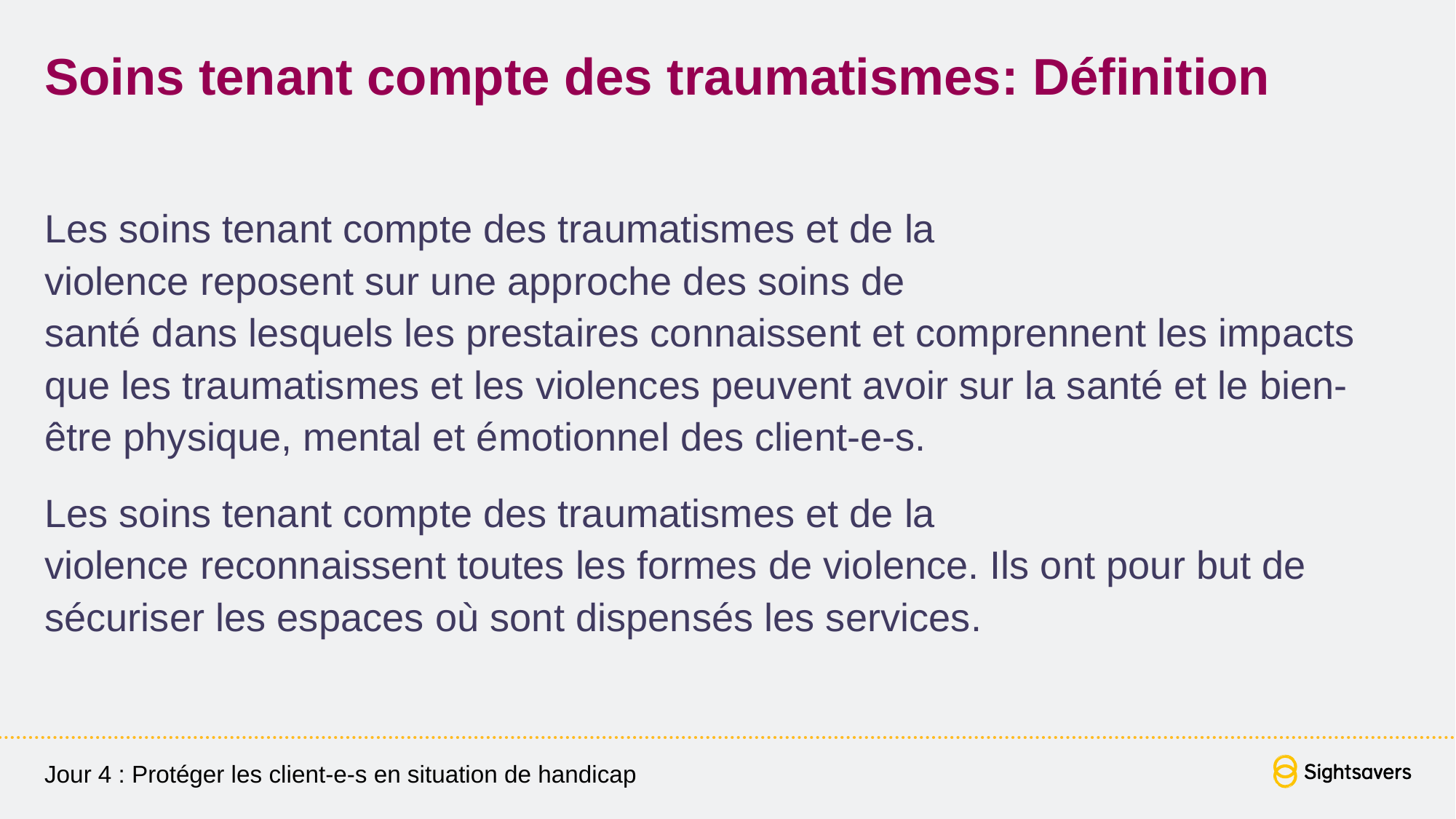

# Soins tenant compte des traumatismes: Définition
Les soins tenant compte des traumatismes et de la
violence reposent sur une approche des soins de
santé dans lesquels les prestaires connaissent et comprennent les impacts que les traumatismes et les violences peuvent avoir sur la santé et le bien-être physique, mental et émotionnel des client-e-s.
Les soins tenant compte des traumatismes et de la
violence reconnaissent toutes les formes de violence. Ils ont pour but de sécuriser les espaces où sont dispensés les services.
Jour 4 : Protéger les client-e-s en situation de handicap